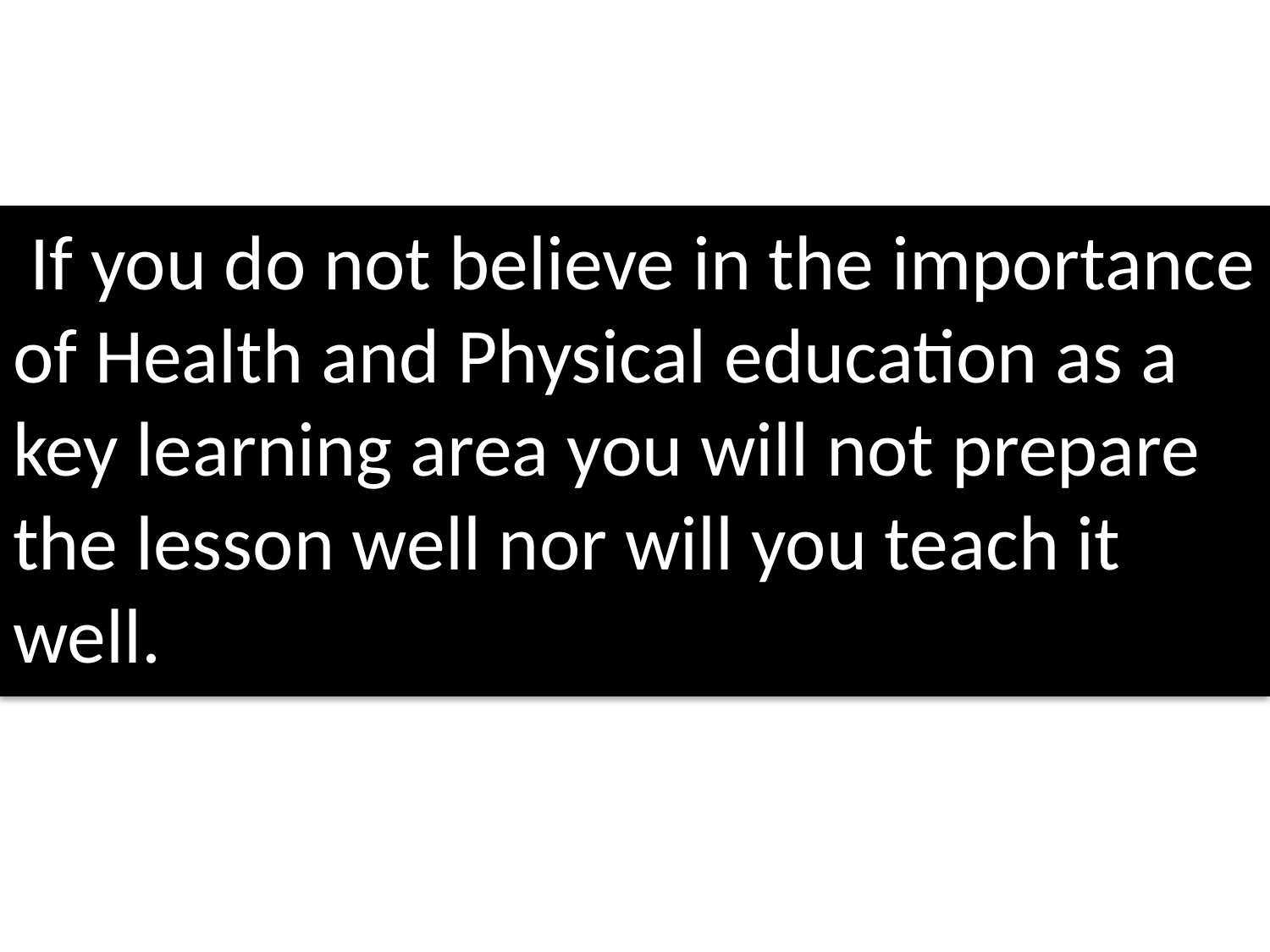

If you do not believe in the importance of Health and Physical education as a key learning area you will not prepare the lesson well nor will you teach it well.